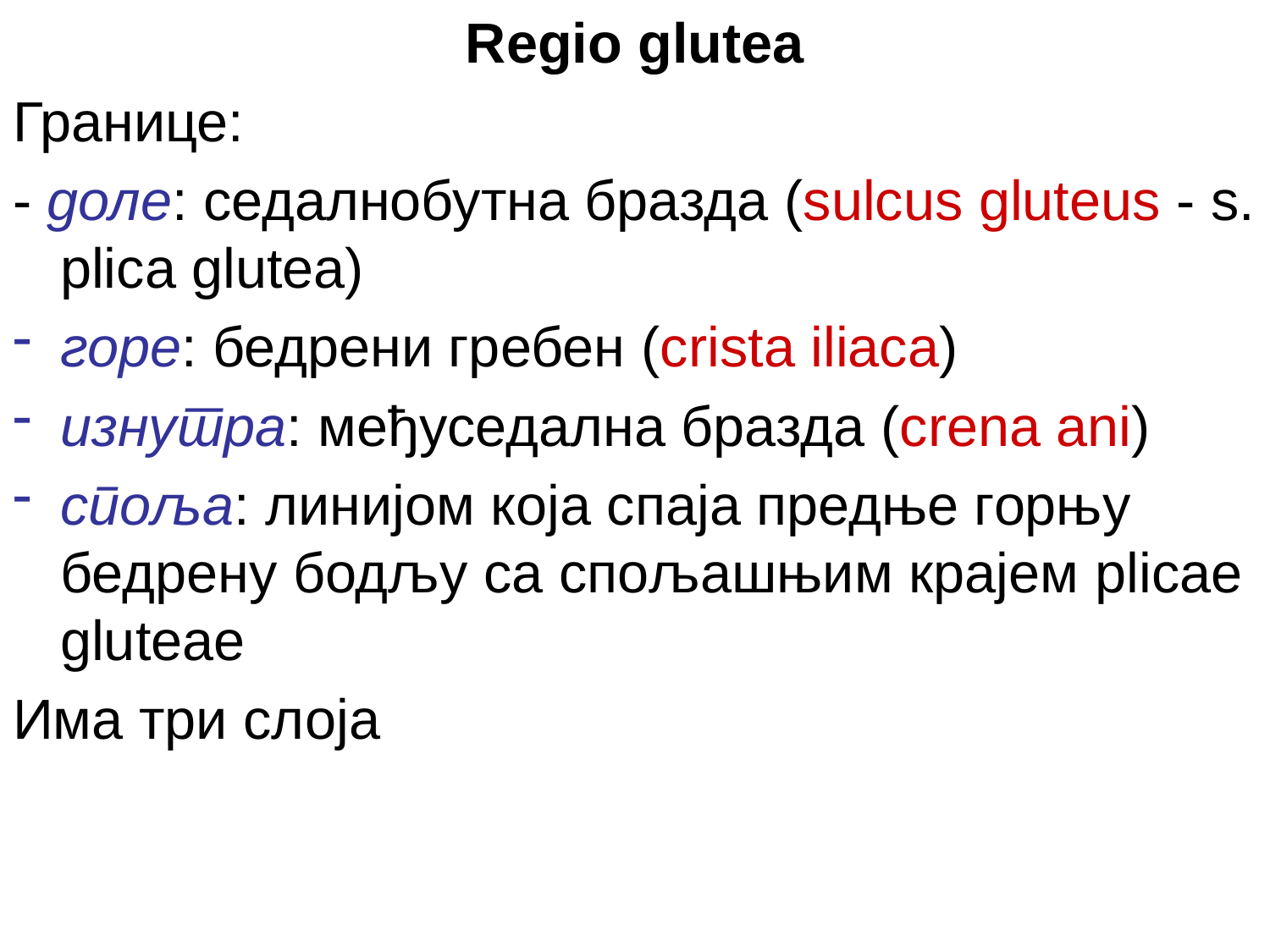

Regio glutea
Границе:
- доле: седалнобутна бразда (sulcus gluteus - s. plica glutea)
горе: бедрени гребен (crista iliaca)
изнутра: међуседална бразда (crena ani)
споља: линијом која спаја предње горњу бедрену бодљу са спољашњим крајем plicae gluteae
Има три слоја